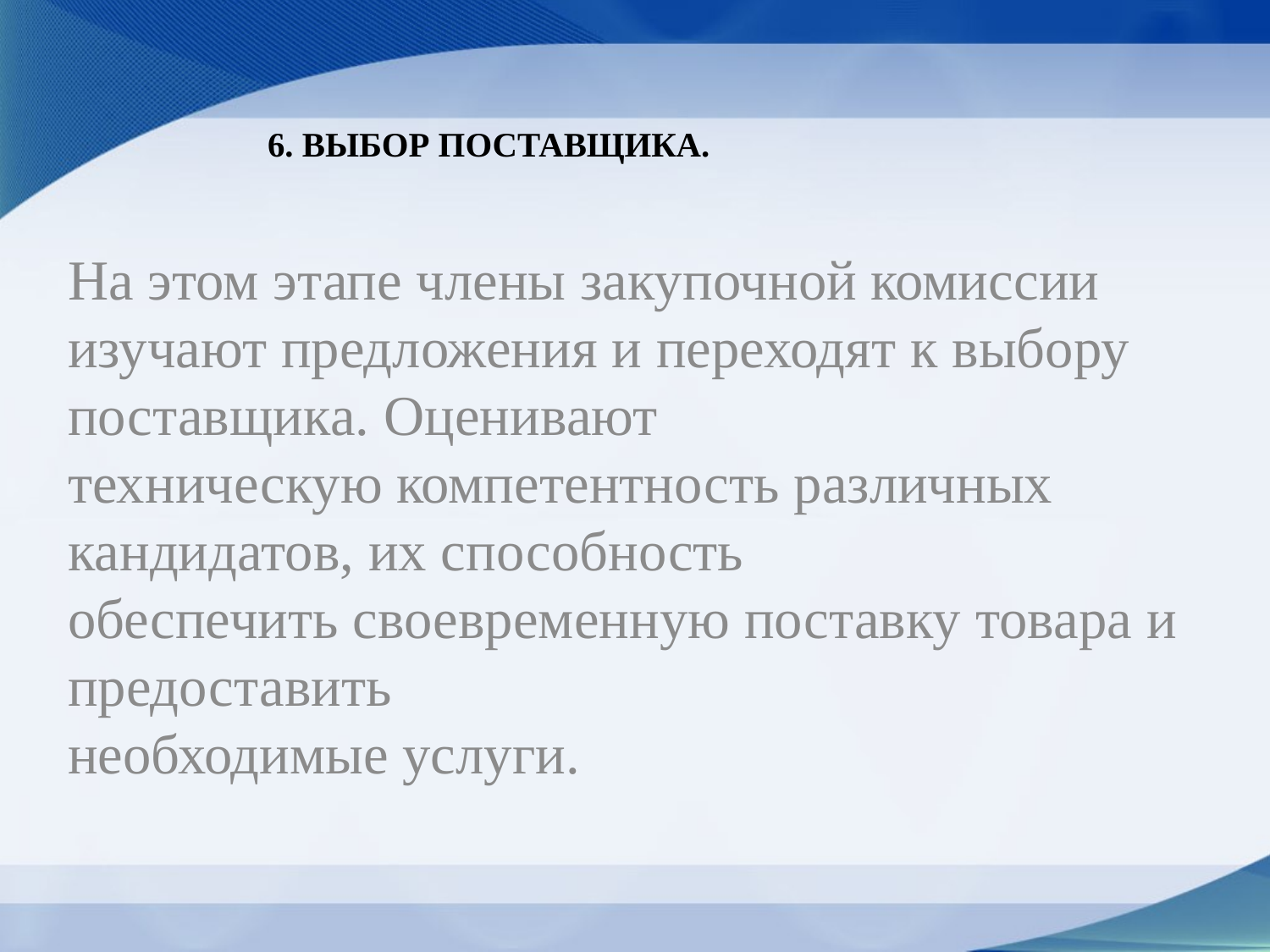

# 6. Выбор поставщика.
На этом этапе члены закупочной комиссии
изучают предложения и переходят к выбору поставщика. Оценивают
техническую компетентность различных кандидатов, их способность
обеспечить своевременную поставку товара и предоставить
необходимые услуги.